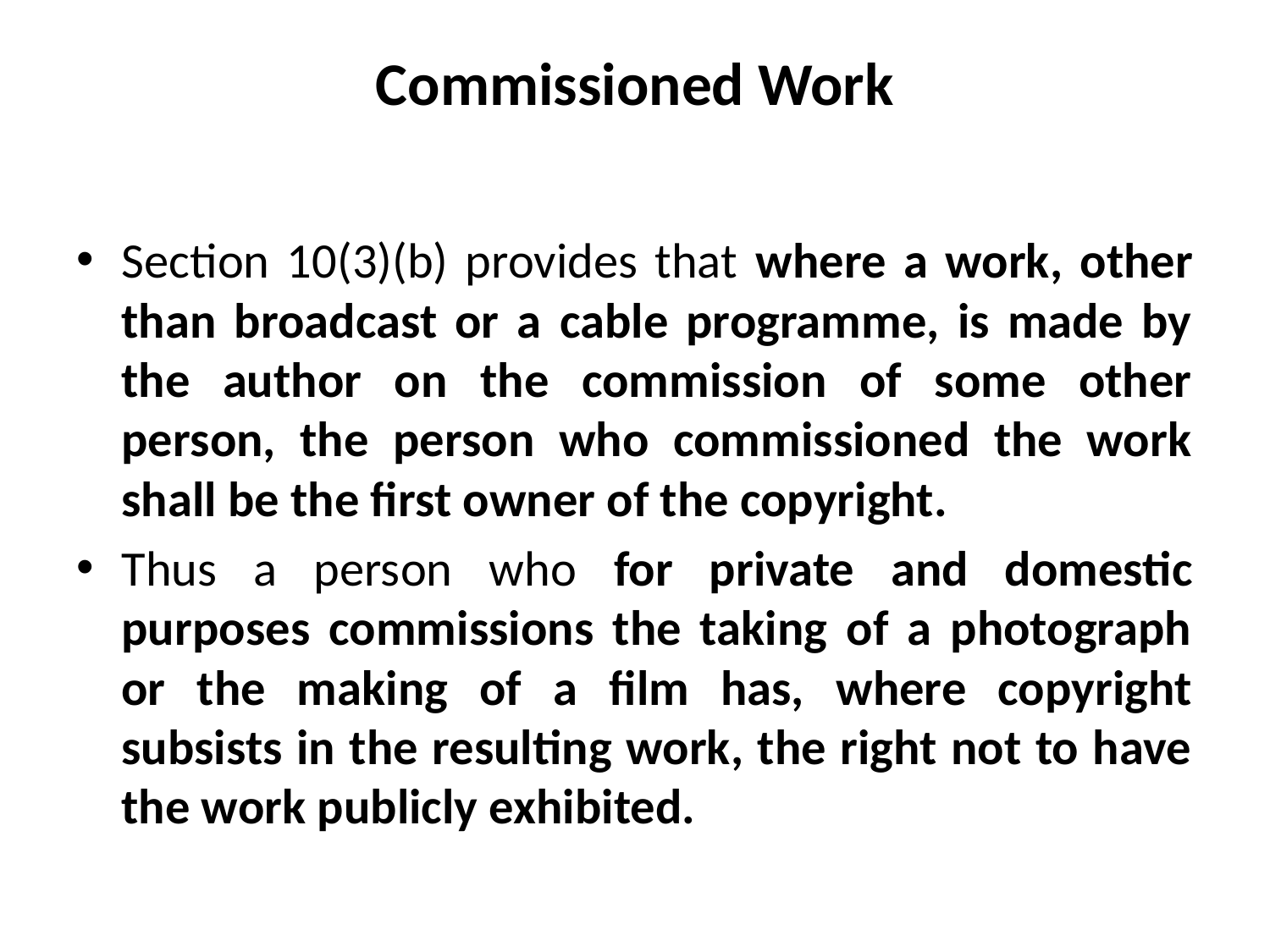

# Commissioned Work
Section 10(3)(b) provides that where a work, other than broadcast or a cable programme, is made by the author on the commission of some other person, the person who commissioned the work shall be the first owner of the copyright.
Thus a person who for private and domestic purposes commissions the taking of a photograph or the making of a film has, where copyright subsists in the resulting work, the right not to have the work publicly exhibited.